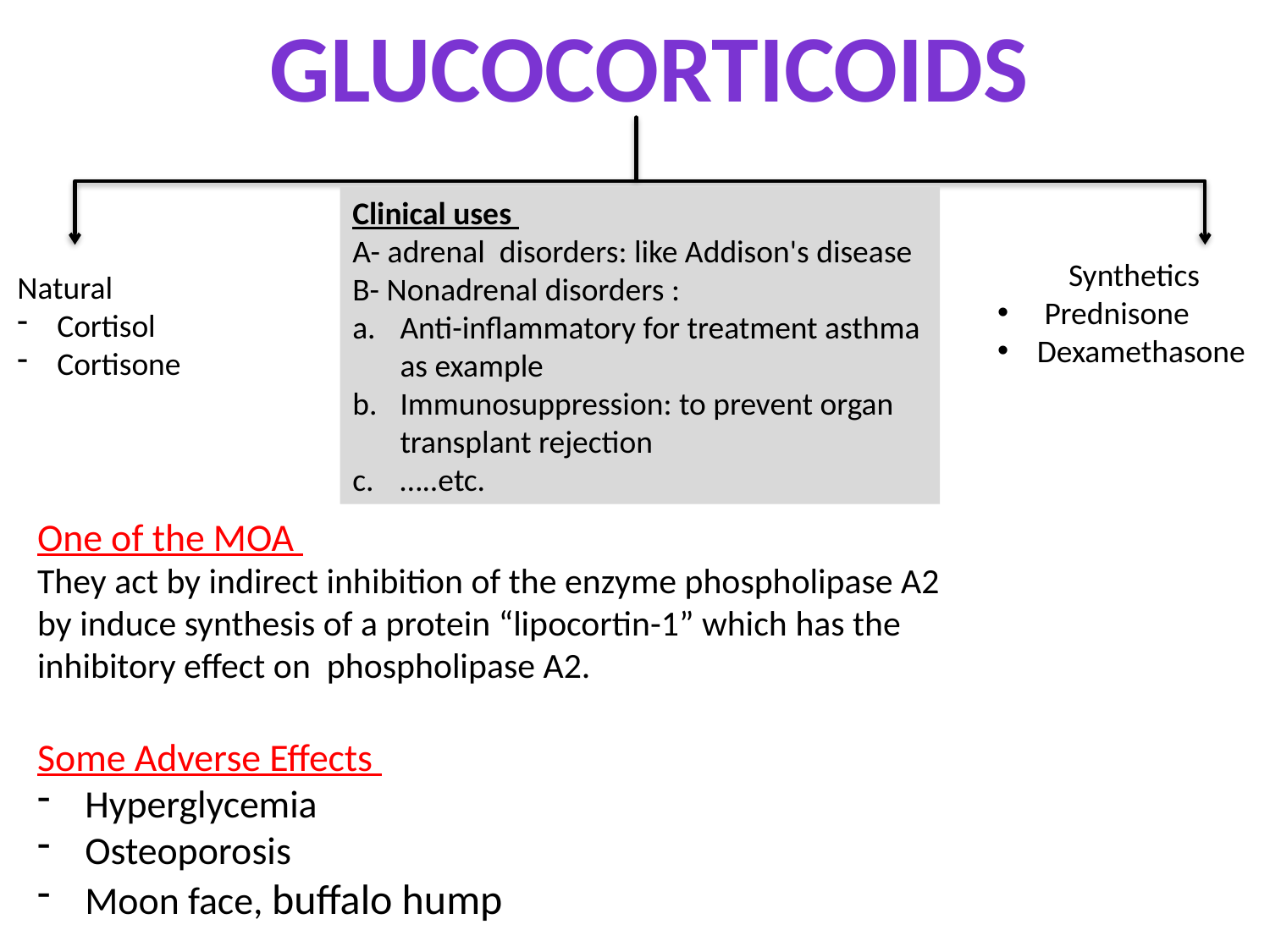

Glucocorticoids
Clinical uses
A- adrenal  disorders: like Addison's disease
B- Nonadrenal disorders :
Anti-inflammatory for treatment asthma as example
Immunosuppression: to prevent organ transplant rejection
…..etc.
Synthetics
 Prednisone
Dexamethasone

Natural
Cortisol
Cortisone
One of the MOA
They act by indirect inhibition of the enzyme phospholipase A2 by induce synthesis of a protein “lipocortin-1” which has the inhibitory effect on  phospholipase A2.

Some Adverse Effects
Hyperglycemia
Osteoporosis
Moon face, buffalo hump